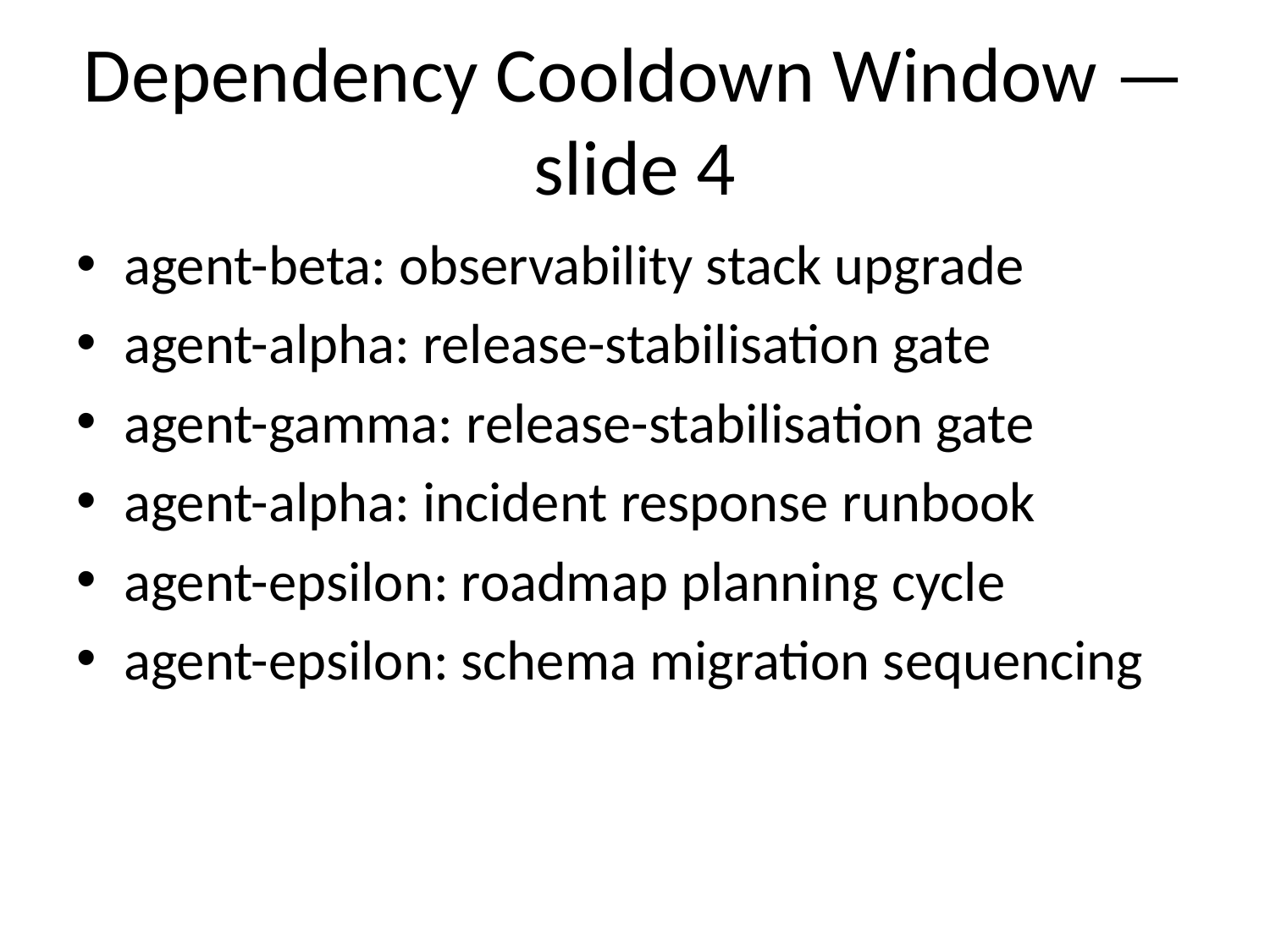

# Dependency Cooldown Window — slide 4
agent-beta: observability stack upgrade
agent-alpha: release-stabilisation gate
agent-gamma: release-stabilisation gate
agent-alpha: incident response runbook
agent-epsilon: roadmap planning cycle
agent-epsilon: schema migration sequencing